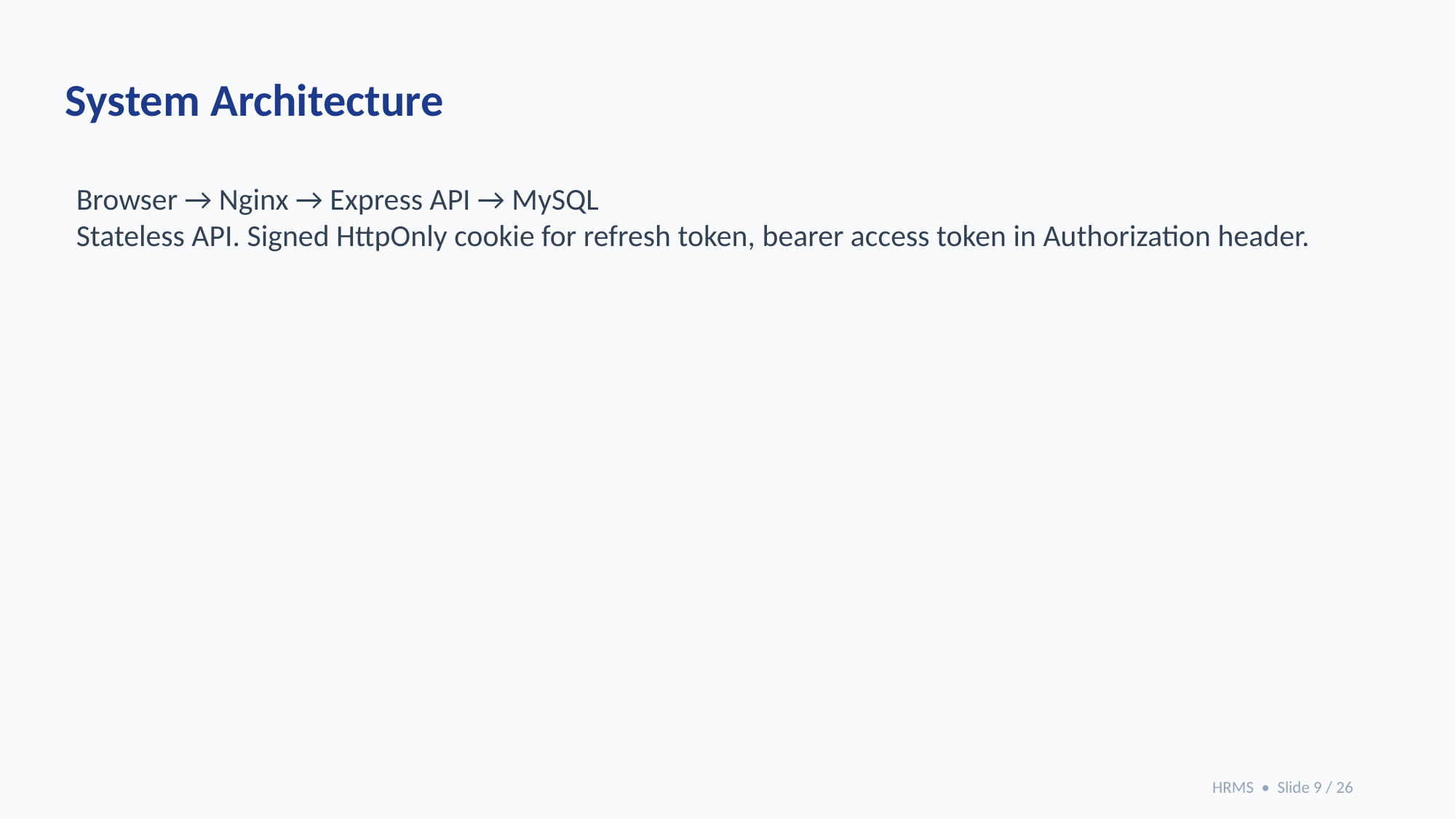

System Architecture
Browser → Nginx → Express API → MySQL
Stateless API. Signed HttpOnly cookie for refresh token, bearer access token in Authorization header.
HRMS  •  Slide 9 / 26